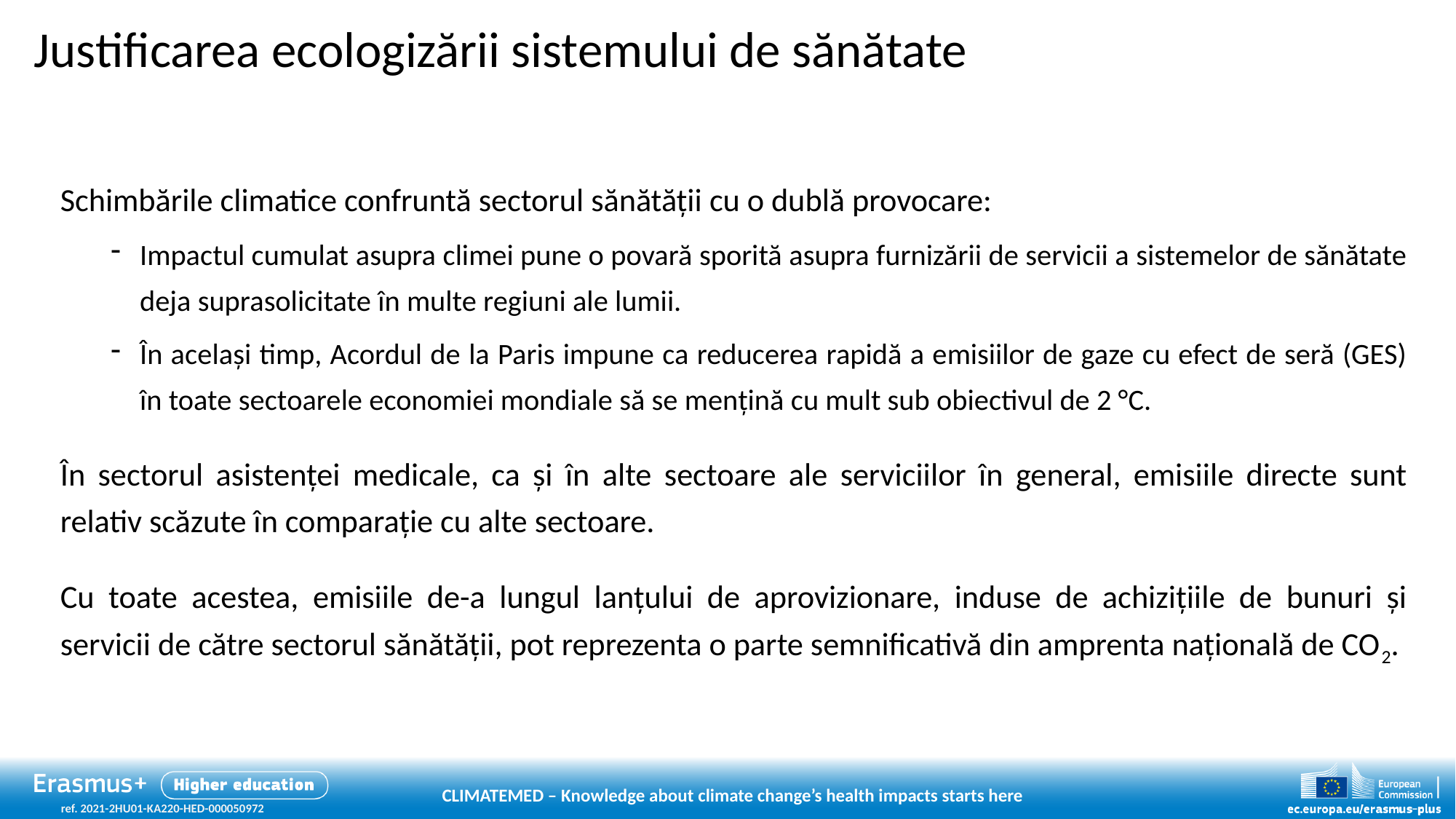

# Justificarea ecologizării sistemului de sănătate
Schimbările climatice confruntă sectorul sănătății cu o dublă provocare:
Impactul cumulat asupra climei pune o povară sporită asupra furnizării de servicii a sistemelor de sănătate deja suprasolicitate în multe regiuni ale lumii.
În același timp, Acordul de la Paris impune ca reducerea rapidă a emisiilor de gaze cu efect de seră (GES) în toate sectoarele economiei mondiale să se mențină cu mult sub obiectivul de 2 °C.
În sectorul asistenței medicale, ca și în alte sectoare ale serviciilor în general, emisiile directe sunt relativ scăzute în comparație cu alte sectoare.
Cu toate acestea, emisiile de-a lungul lanțului de aprovizionare, induse de achizițiile de bunuri și servicii de către sectorul sănătății, pot reprezenta o parte semnificativă din amprenta națională de CO2.